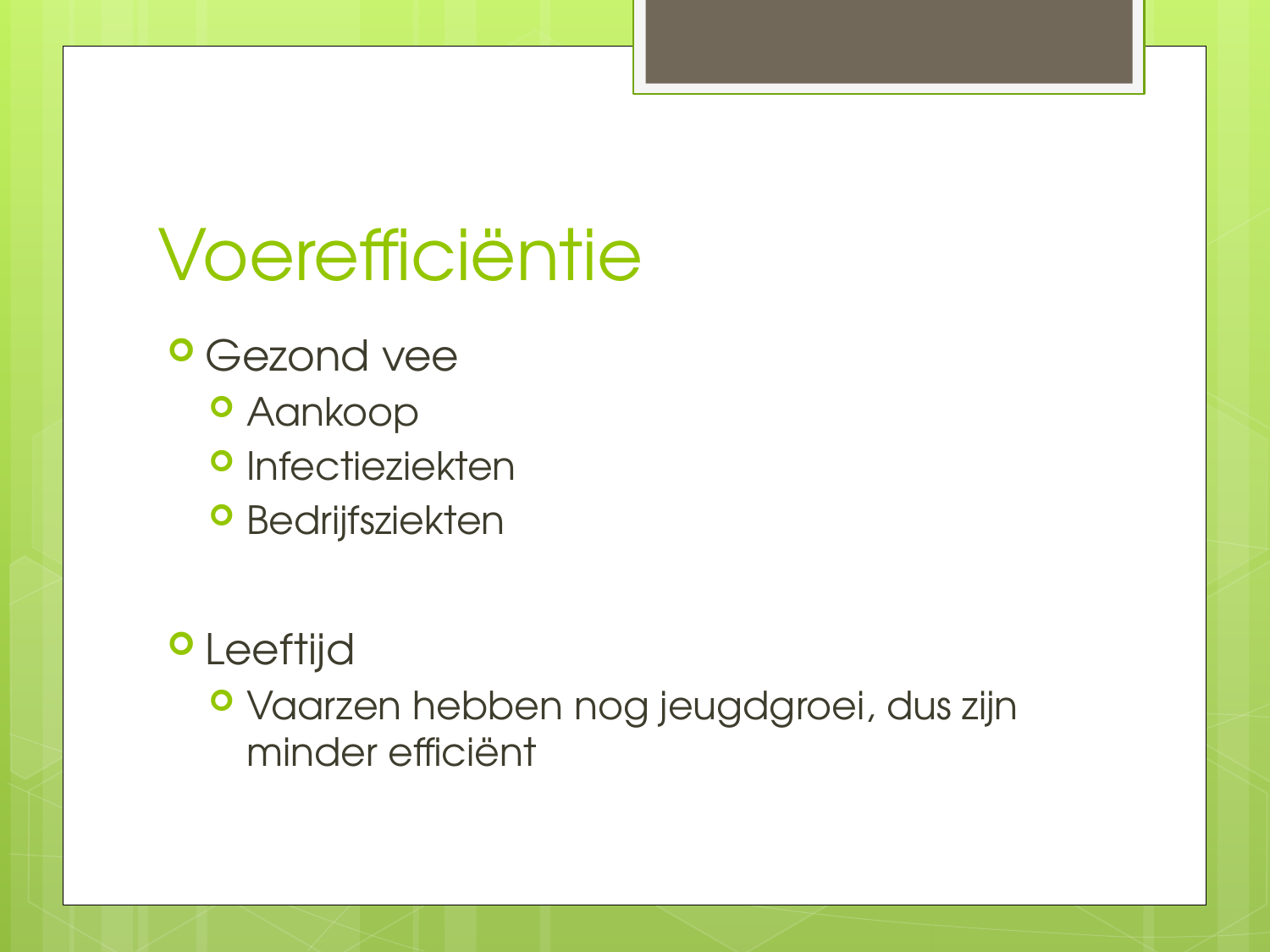

# Voerefficiëntie
Gezond vee
Aankoop
Infectieziekten
Bedrijfsziekten

Leeftijd
Vaarzen hebben nog jeugdgroei, dus zijn minder efficiënt